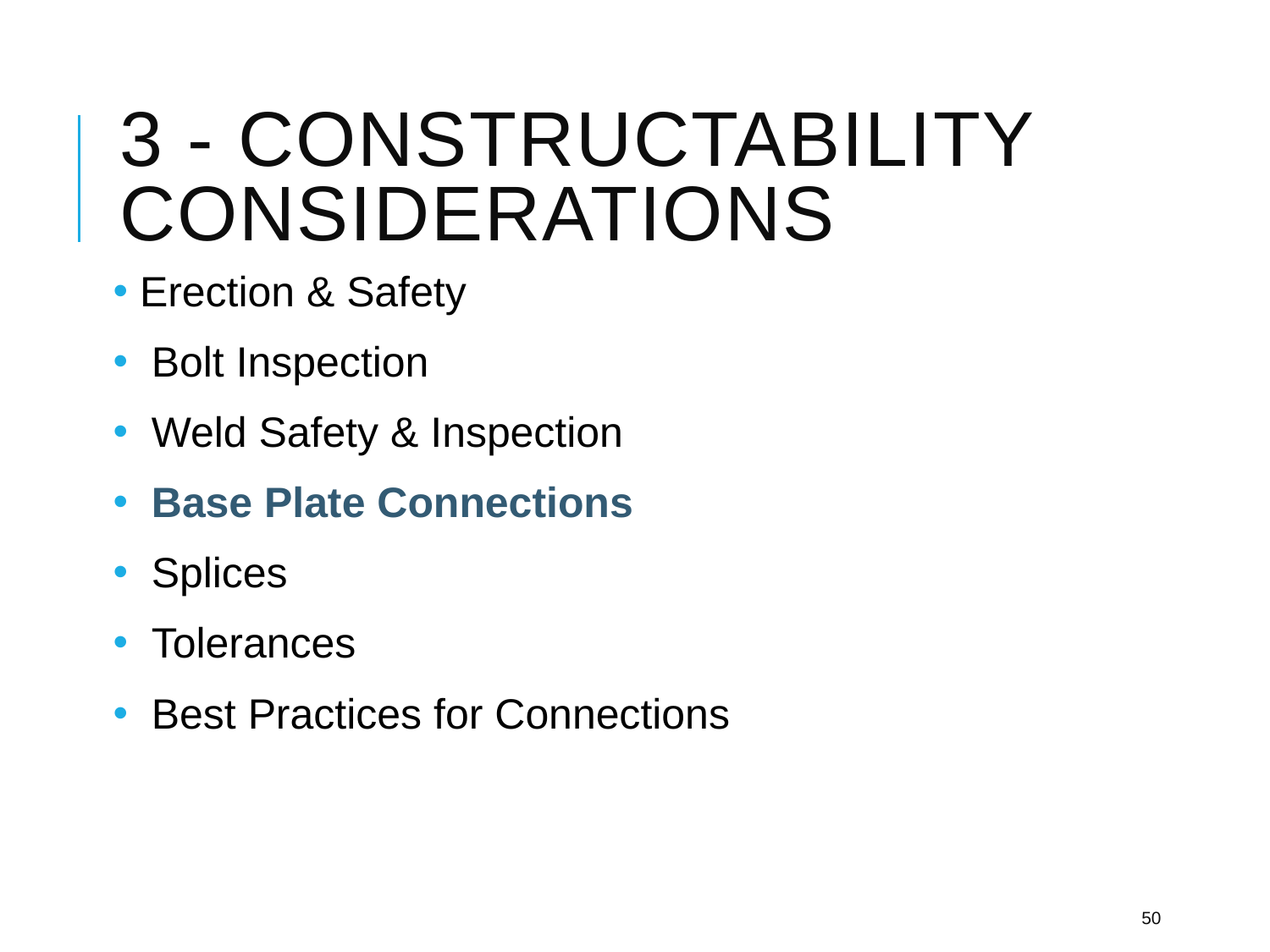

# 3 - Constructability considerations
 Erection & Safety
  Bolt Inspection
  Weld Safety & Inspection
  Base Plate Connections
  Splices
  Tolerances
  Best Practices for Connections

50